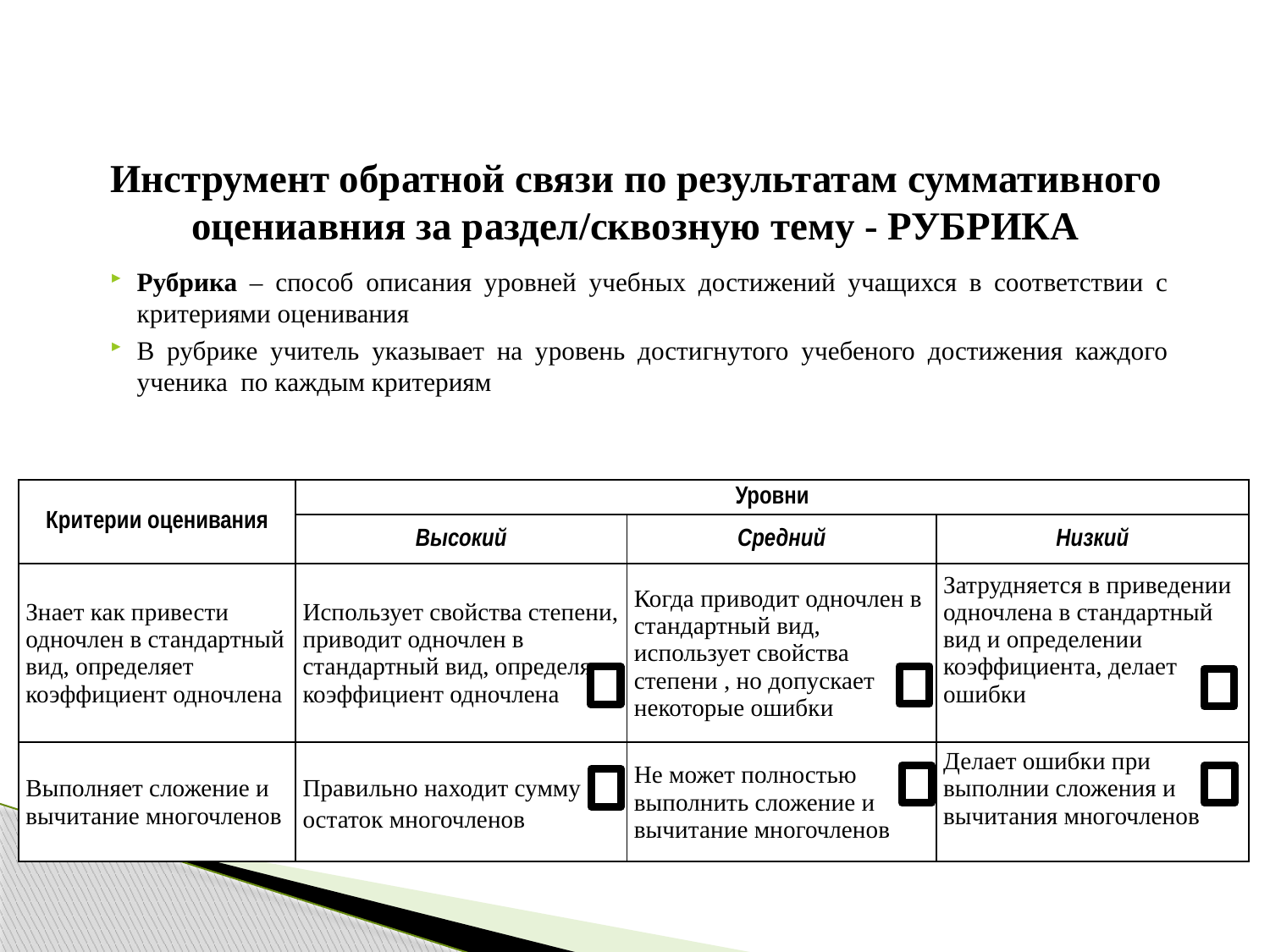

# Инструмент обратной связи по результатам суммативного оцениавния за раздел/сквозную тему - РУБРИКА
Рубрика – способ описания уровней учебных достижений учащихся в соответствии с критериями оценивания
В рубрике учитель указывает на уровень достигнутого учебеного достижения каждого ученика  по каждым критериям

| Критерии оценивания | Уровни |  |  |
| --- | --- | --- | --- |
|  | Высокий | Средний | Низкий |
| Знает как привести одночлен в стандартный вид, определяет коэффициент одночлена | Использует свойства степени, приводит одночлен в стандартный вид, определяет коэффициент одночлена | Когда приводит одночлен в стандартный вид, использует свойства степени , но допускает некоторые ошибки | Затрудняется в приведении одночлена в стандартный вид и определении коэффициента, делает ошибки |
| Выполняет сложение и вычитание многочленов | Правильно находит сумму и остаток многочленов | Не может полностью выполнить сложение и вычитание многочленов | Делает ошибки при выполнии сложения и вычитания многочленов |